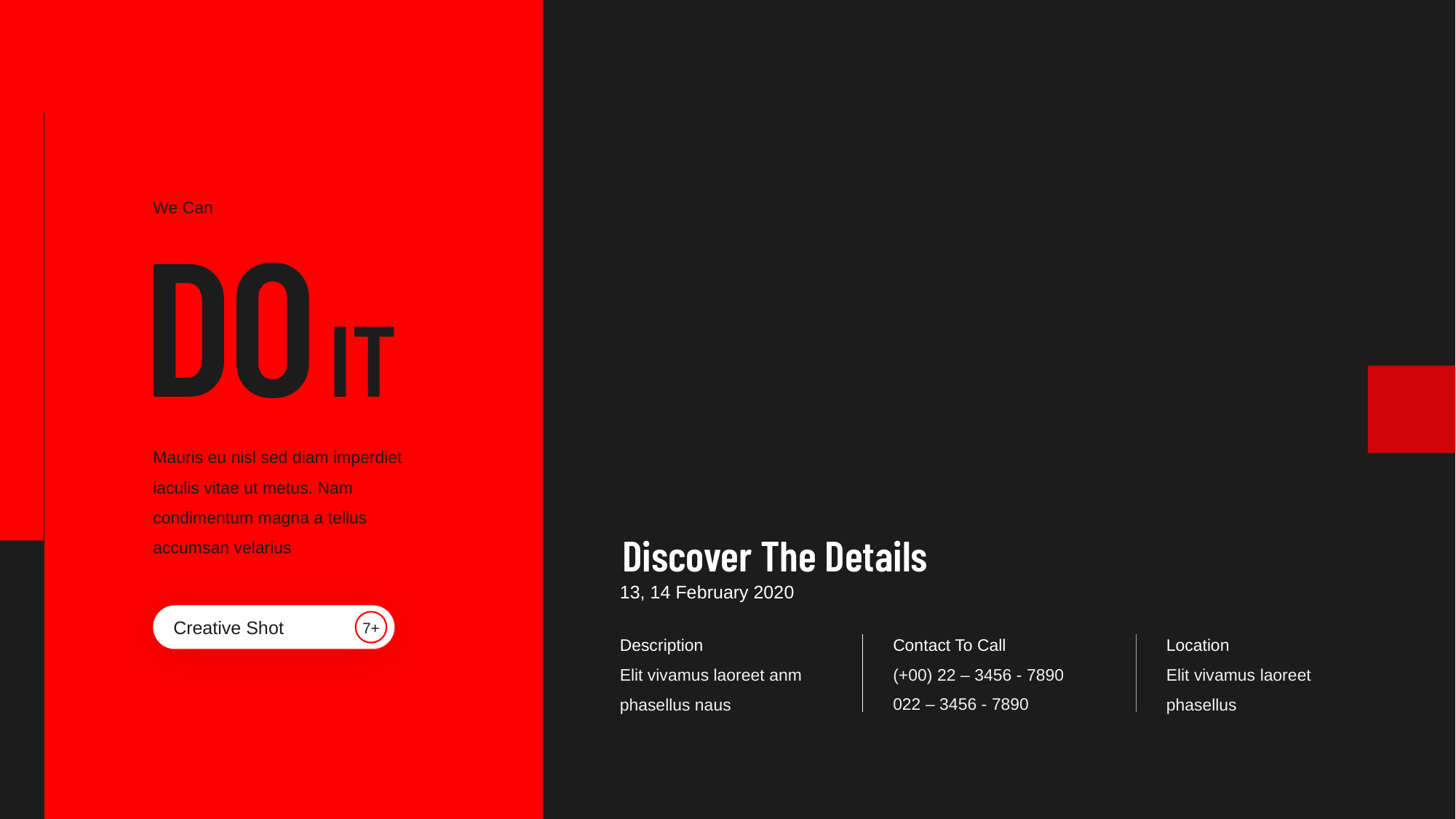

We Can
DO IT

Mauris eu nisl sed diam imperdiet iaculis vitae ut metus. Nam condimentum magna a tellus accumsan velarius
Discover The Details
13, 14 February 2020

Creative Shot
7+
Description
Contact To Call
Location
Elit vivamus laoreet anm phasellus naus
(+00) 22 – 3456 - 7890
Elit vivamus laoreet phasellus
022 – 3456 - 7890